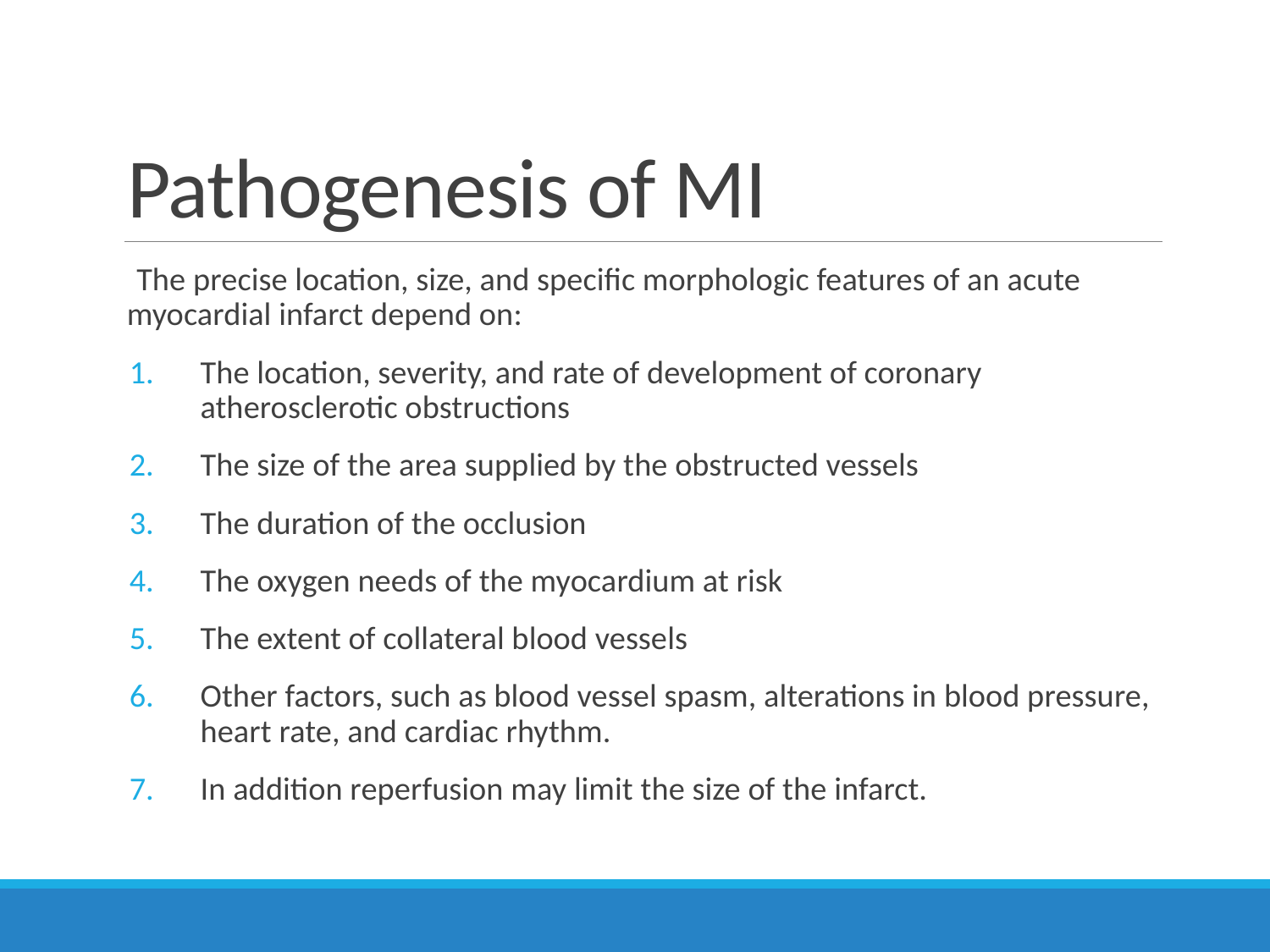

# Pathogenesis of MI
   The precise location, size, and specific morphologic features of an acute myocardial infarct depend on:
The location, severity, and rate of development of coronary atherosclerotic obstructions
The size of the area supplied by the obstructed vessels
The duration of the occlusion
The oxygen needs of the myocardium at risk
The extent of collateral blood vessels
Other factors, such as blood vessel spasm, alterations in blood pressure, heart rate, and cardiac rhythm.
In addition reperfusion may limit the size of the infarct.